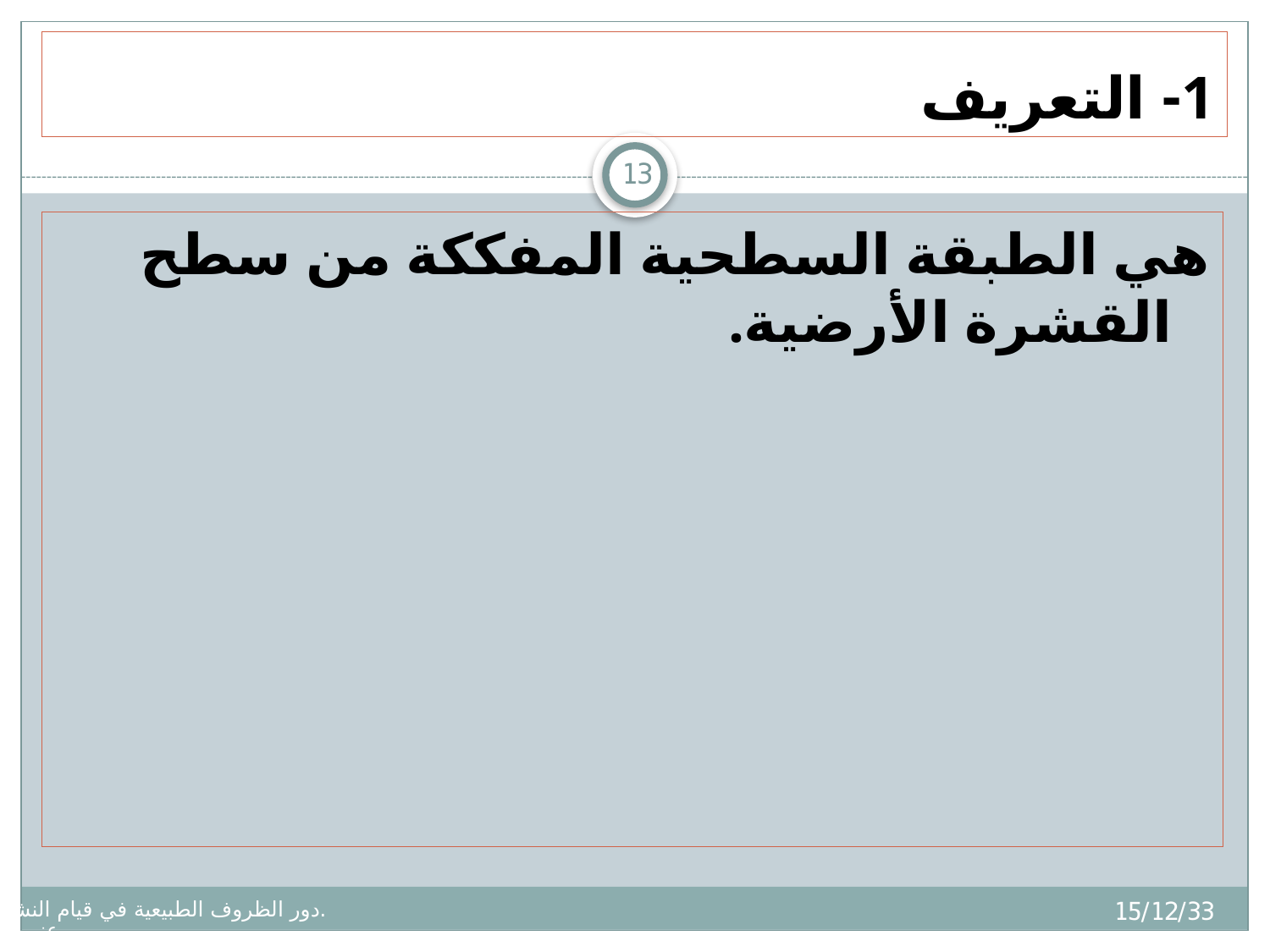

# 1- التعريف
13
هي الطبقة السطحية المفككة من سطح القشرة الأرضية.
15/12/33
دور الظروف الطبيعية في قيام النشاط البشري       د. عنبره بنت خميس بلال